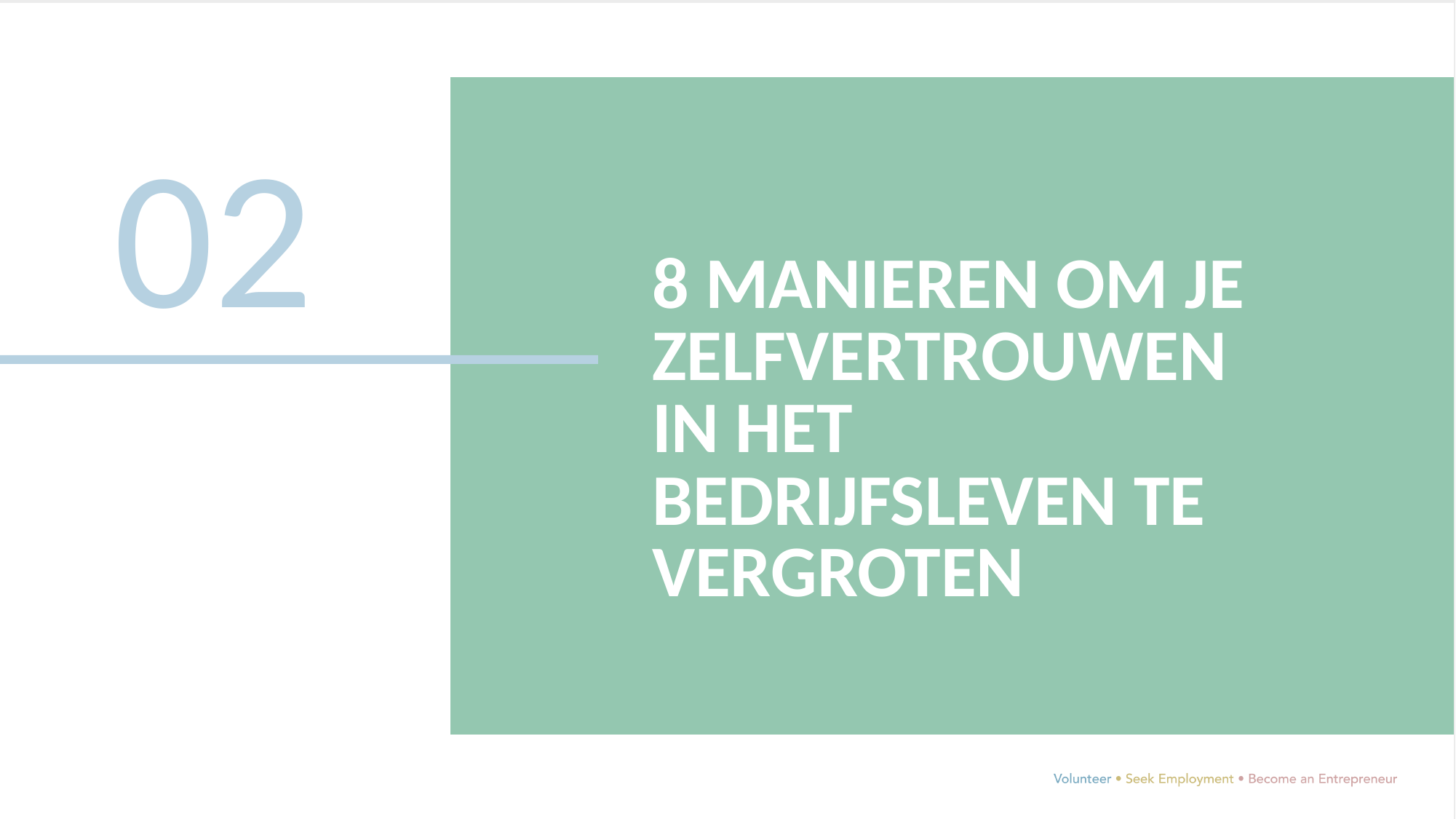

02
8 MANIEREN OM JE ZELFVERTROUWEN IN HET BEDRIJFSLEVEN TE VERGROTEN